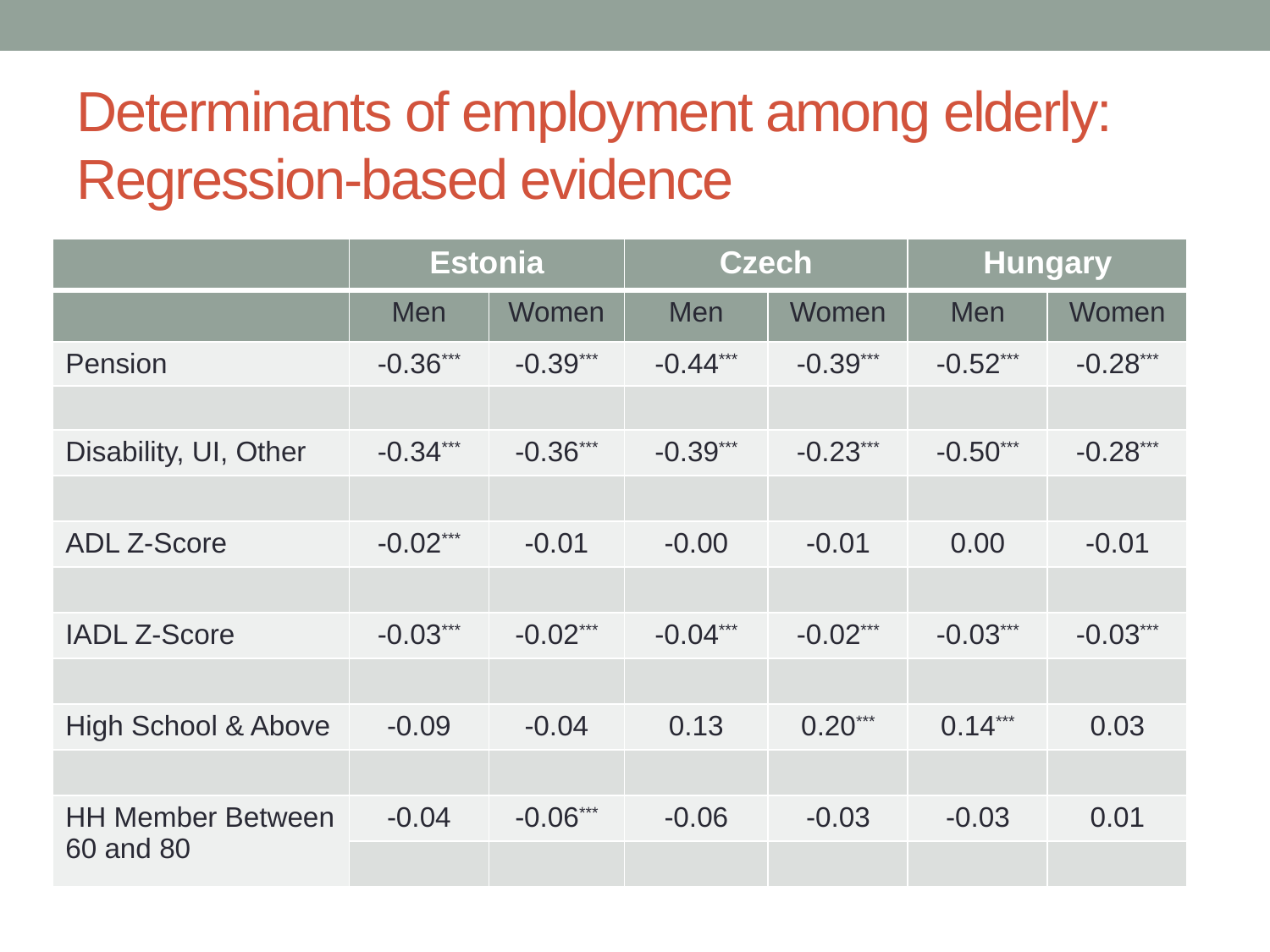

# Determinants of employment among elderly: Regression-based evidence
|  | Estonia |  | Czech |  | Hungary |  |
| --- | --- | --- | --- | --- | --- | --- |
|  | Men | Women | Men | Women | Men | Women |
| Pension | -0.36\*\*\* | -0.39\*\*\* | -0.44\*\*\* | -0.39\*\*\* | -0.52\*\*\* | -0.28\*\*\* |
|  |  |  |  |  |  |  |
| Disability, UI, Other | -0.34\*\*\* | -0.36\*\*\* | -0.39\*\*\* | -0.23\*\*\* | -0.50\*\*\* | -0.28\*\*\* |
|  |  |  |  |  |  |  |
| ADL Z-Score | -0.02\*\*\* | -0.01 | -0.00 | -0.01 | 0.00 | -0.01 |
|  |  |  |  |  |  |  |
| IADL Z-Score | -0.03\*\*\* | -0.02\*\*\* | -0.04\*\*\* | -0.02\*\*\* | -0.03\*\*\* | -0.03\*\*\* |
|  |  |  |  |  |  |  |
| High School & Above | -0.09 | -0.04 | 0.13 | 0.20\*\*\* | 0.14\*\*\* | 0.03 |
|  |  |  |  |  |  |  |
| HH Member Between 60 and 80 | -0.04 | -0.06\*\*\* | -0.06 | -0.03 | -0.03 | 0.01 |
|  |  |  |  |  |  |  |